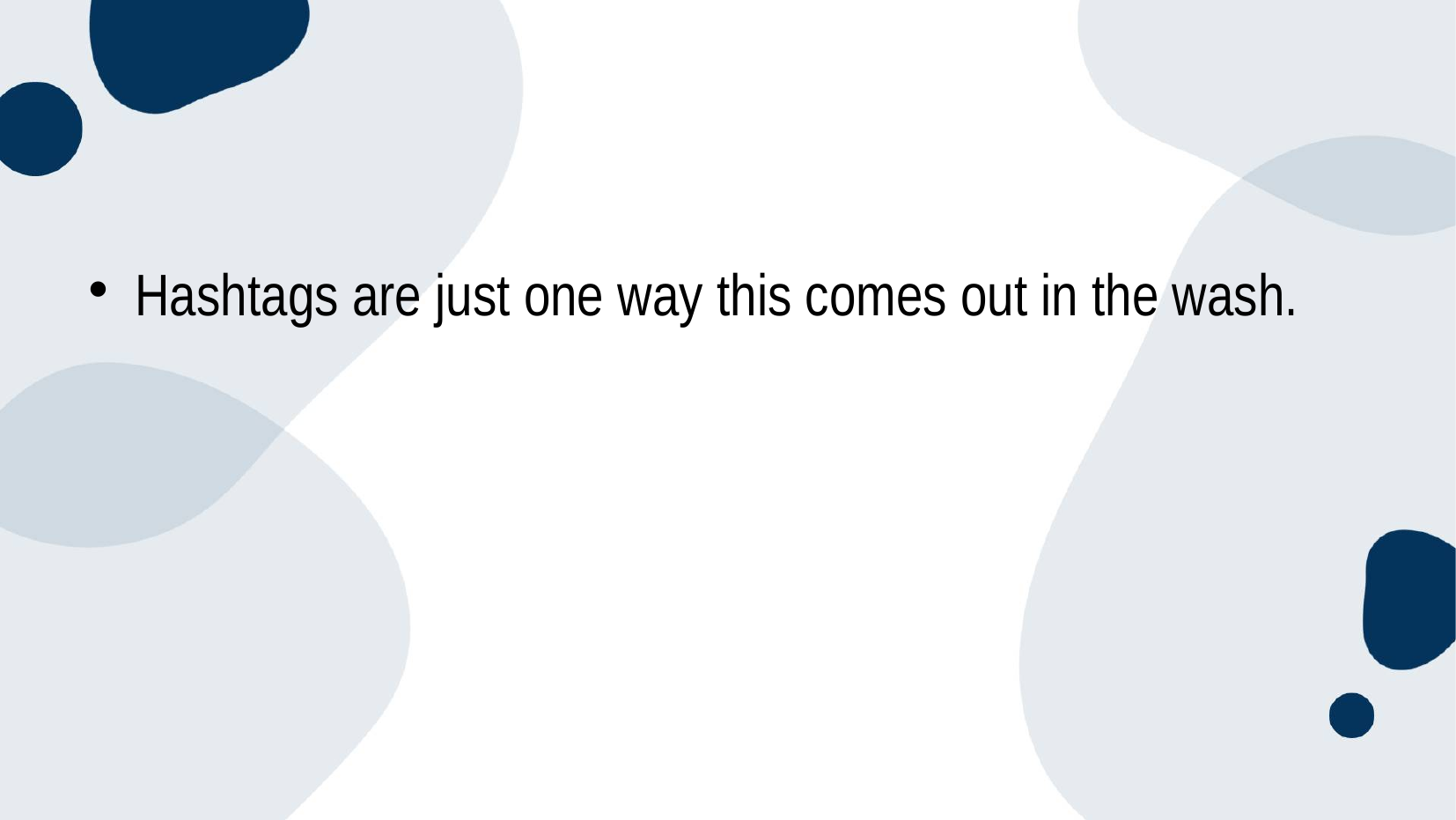

Hashtags are just one way this comes out in the wash.